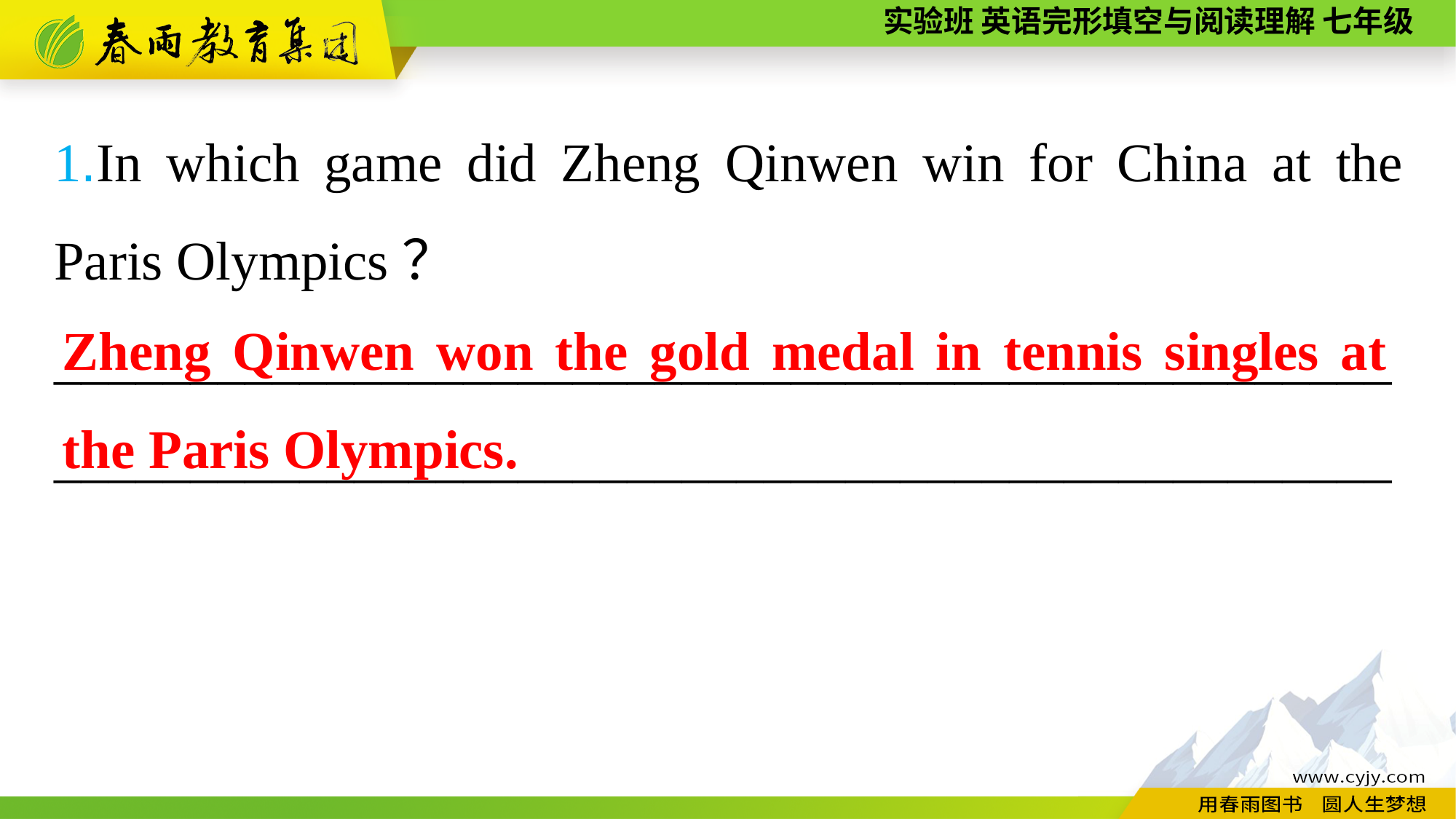

1.In which game did Zheng Qinwen win for China at the Paris Olympics？
_________________________________________________
_________________________________________________
Zheng Qinwen won the gold medal in tennis singles at the Paris Olympics.